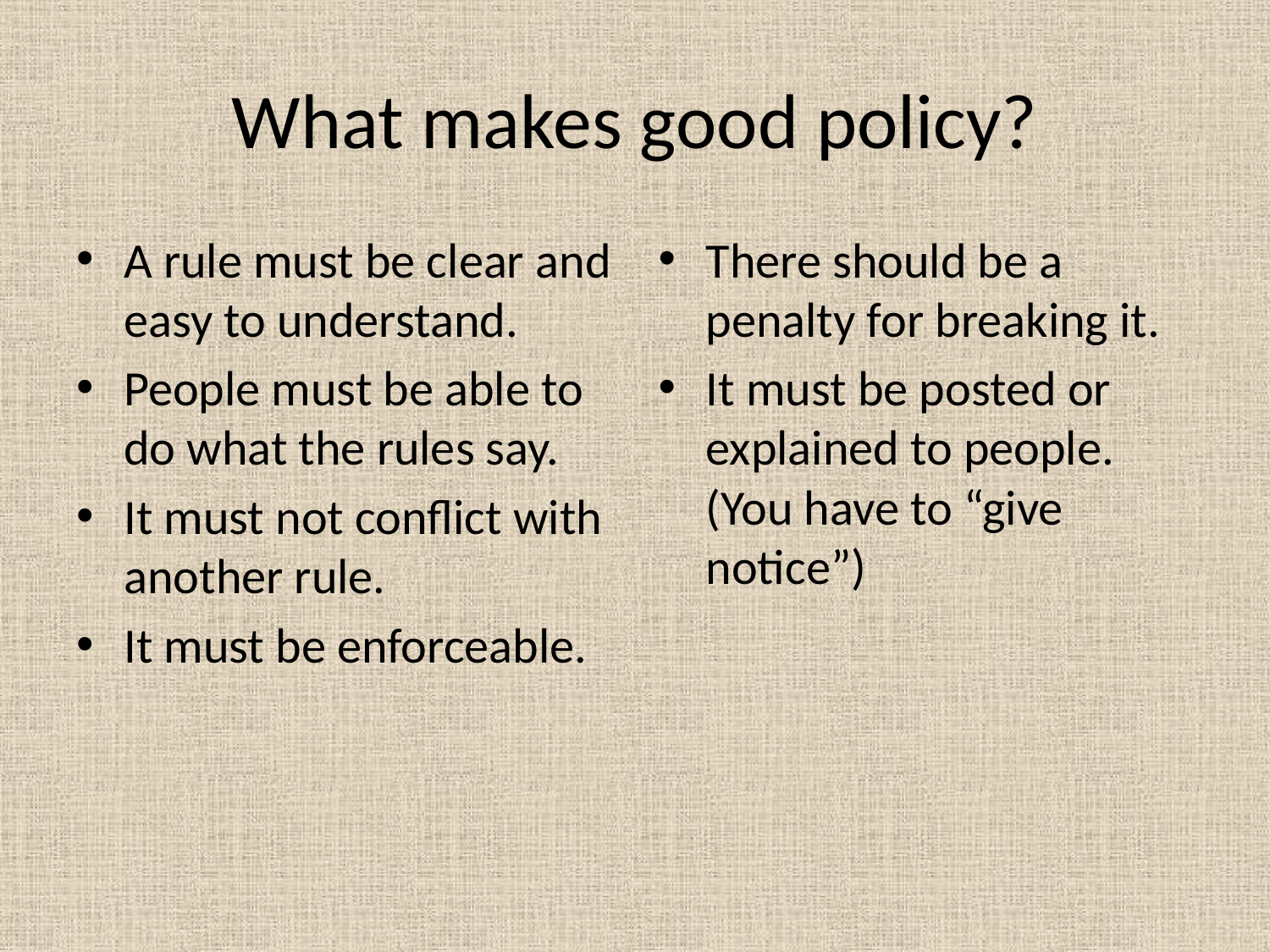

# What makes good policy?
A rule must be clear and easy to understand.
People must be able to do what the rules say.
It must not conflict with another rule.
It must be enforceable.
There should be a penalty for breaking it.
It must be posted or explained to people. (You have to “give notice”)